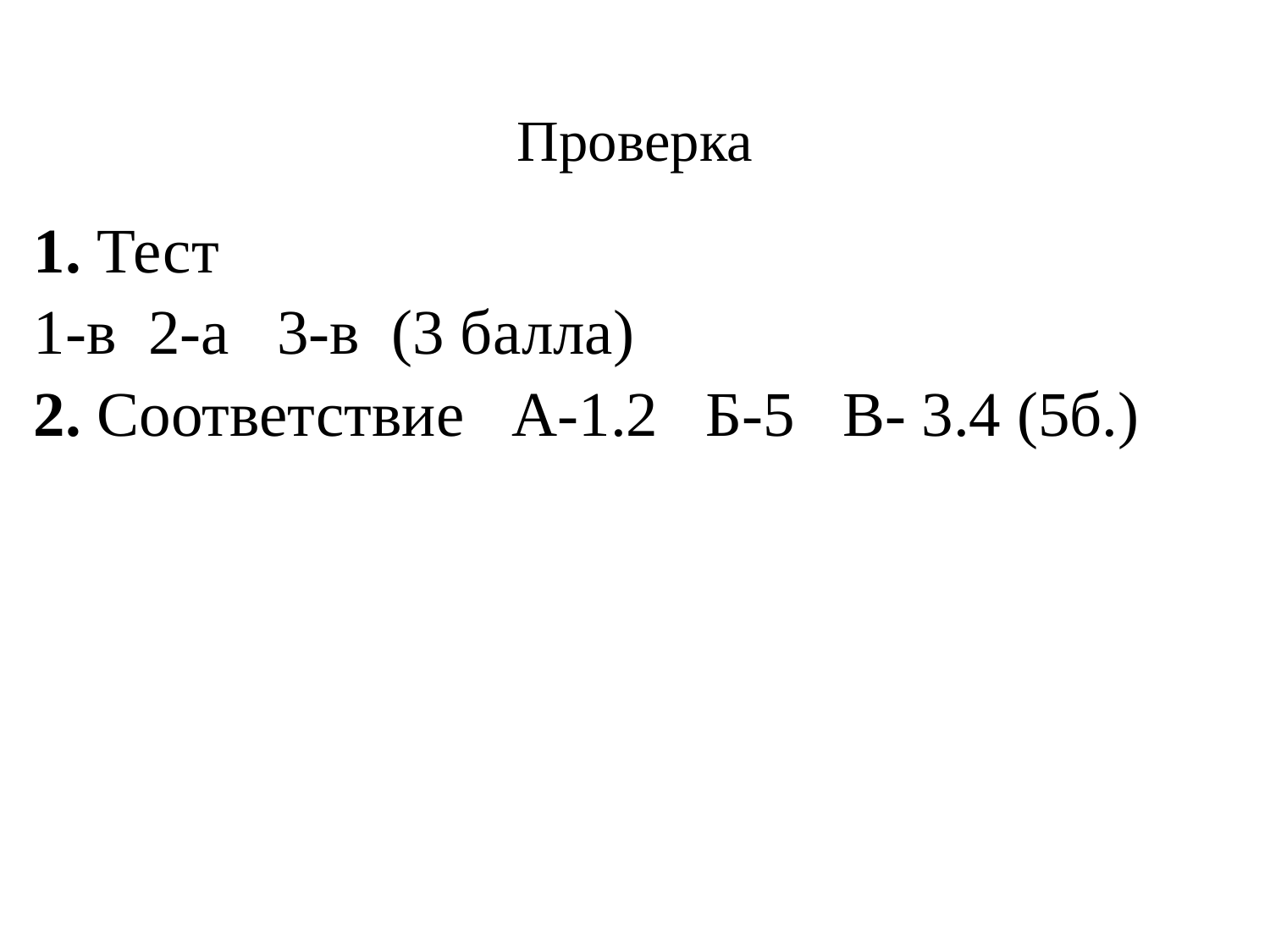

# Проверка
1. Тест
1-в  2-а   3-в  (3 балла)
2. Соответствие   А-1.2   Б-5   В- 3.4 (5б.)